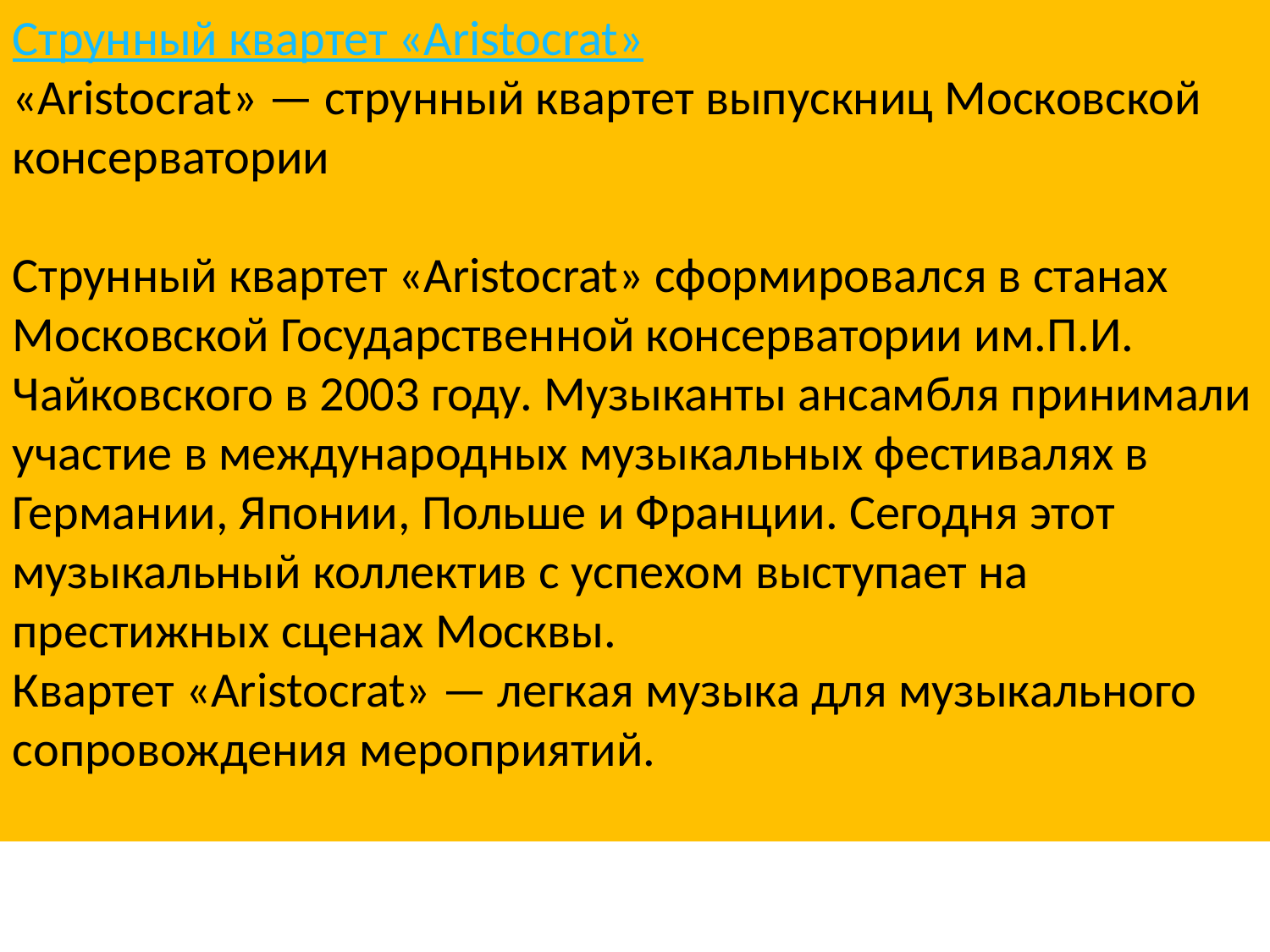

Струнный квартет «Aristocrat»
«Aristocrat» — струнный квартет выпускниц Московской консерватории
Струнный квартет «Aristocrat» сформировался в станах Московской Государственной консерватории им.П.И. Чайковского в 2003 году. Музыканты ансамбля принимали участие в международных музыкальных фестивалях в Германии, Японии, Польше и Франции. Сегодня этот музыкальный коллектив с успехом выступает на престижных сценах Москвы. 
Квартет «Aristocrat» — легкая музыка для музыкального сопровождения мероприятий.